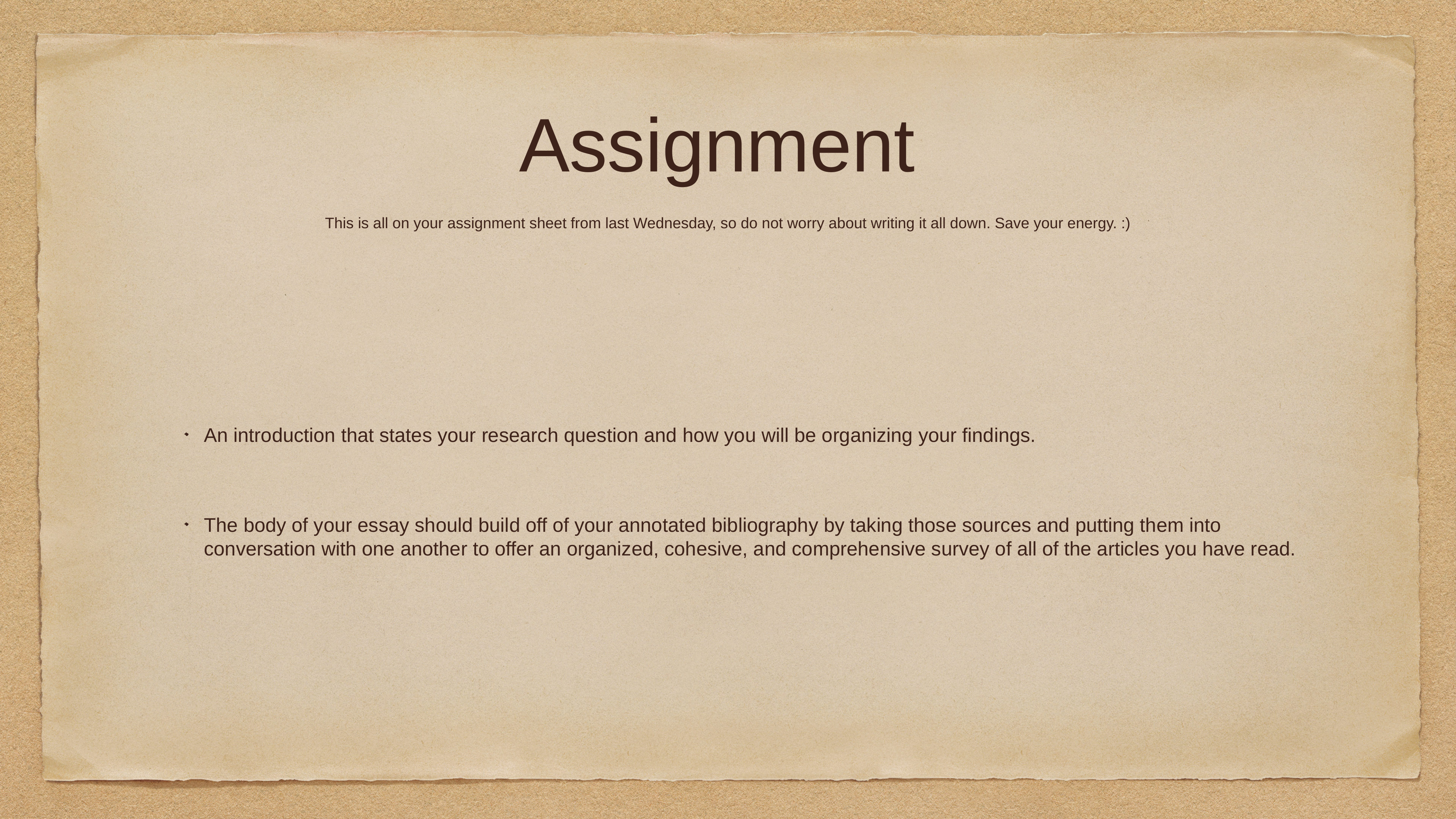

# Assignment
This is all on your assignment sheet from last Wednesday, so do not worry about writing it all down. Save your energy. :)
An introduction that states your research question and how you will be organizing your findings.

The body of your essay should build off of your annotated bibliography by taking those sources and putting them into conversation with one another to offer an organized, cohesive, and comprehensive survey of all of the articles you have read.